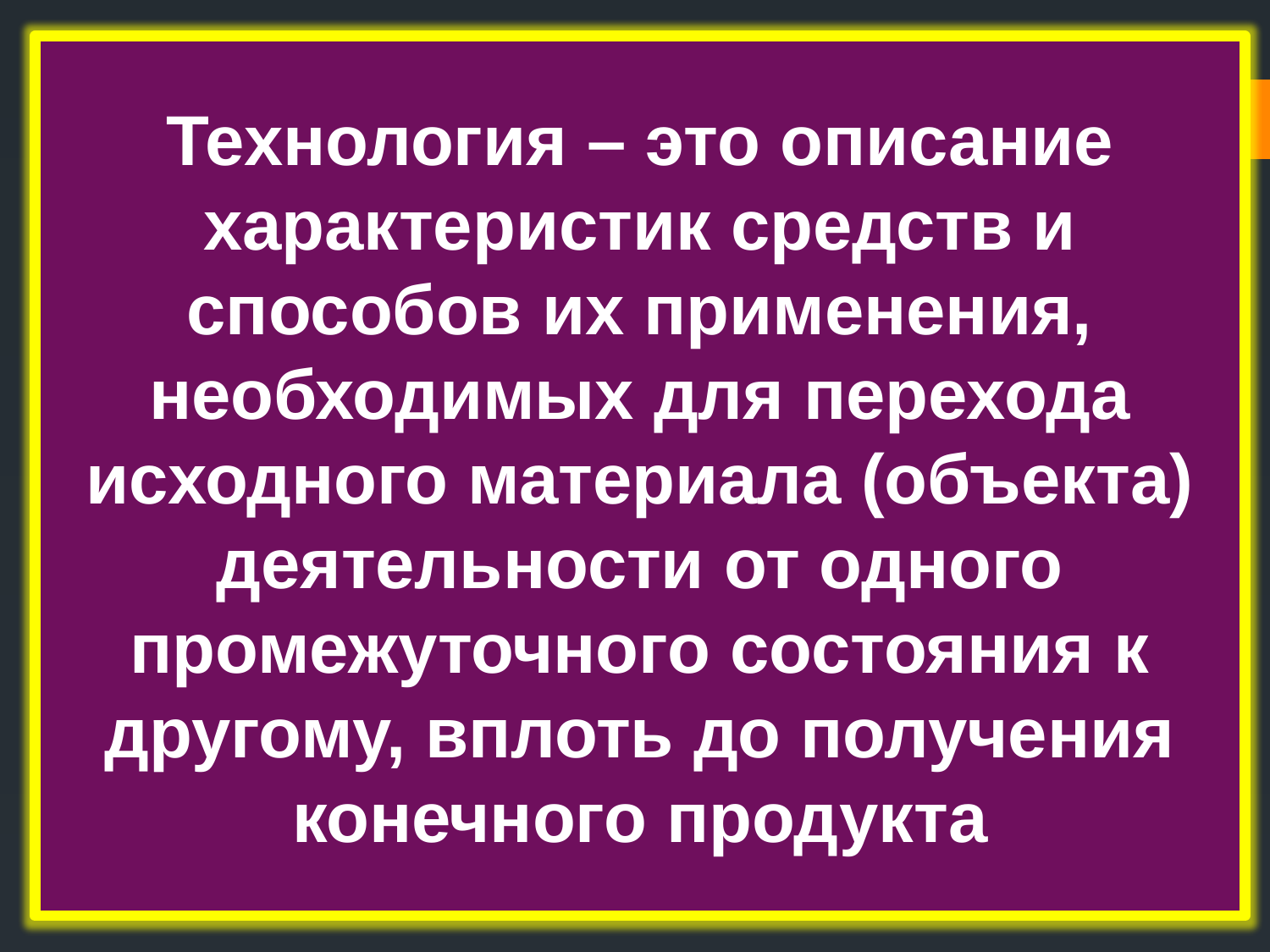

Технология – это описание характеристик средств и способов их применения, необходимых для перехода исходного материала (объекта) деятельности от одного промежуточного состояния к другому, вплоть до получения конечного продукта